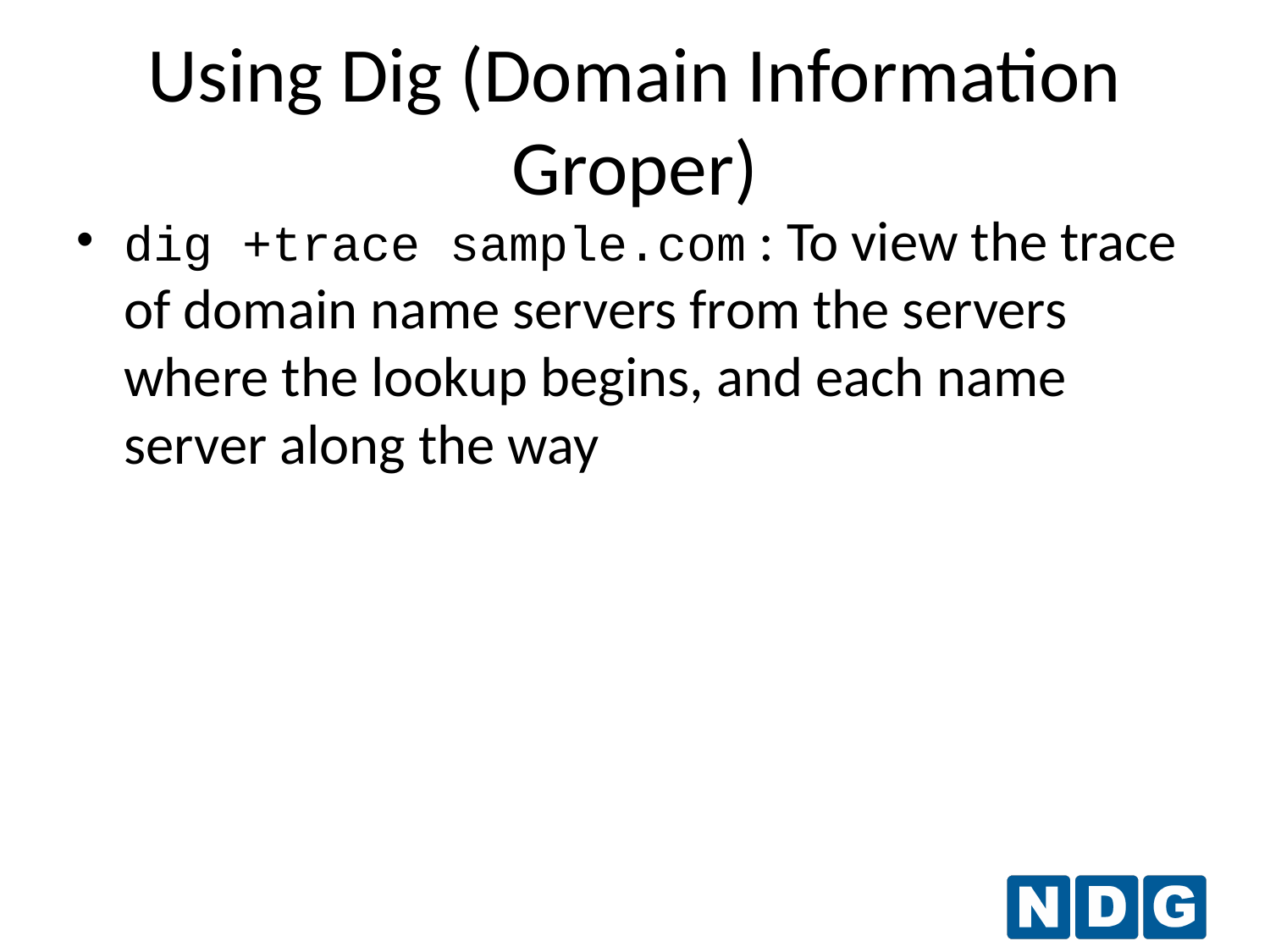

Using Dig (Domain Information Groper)
dig +trace sample.com : To view the trace of domain name servers from the servers where the lookup begins, and each name server along the way